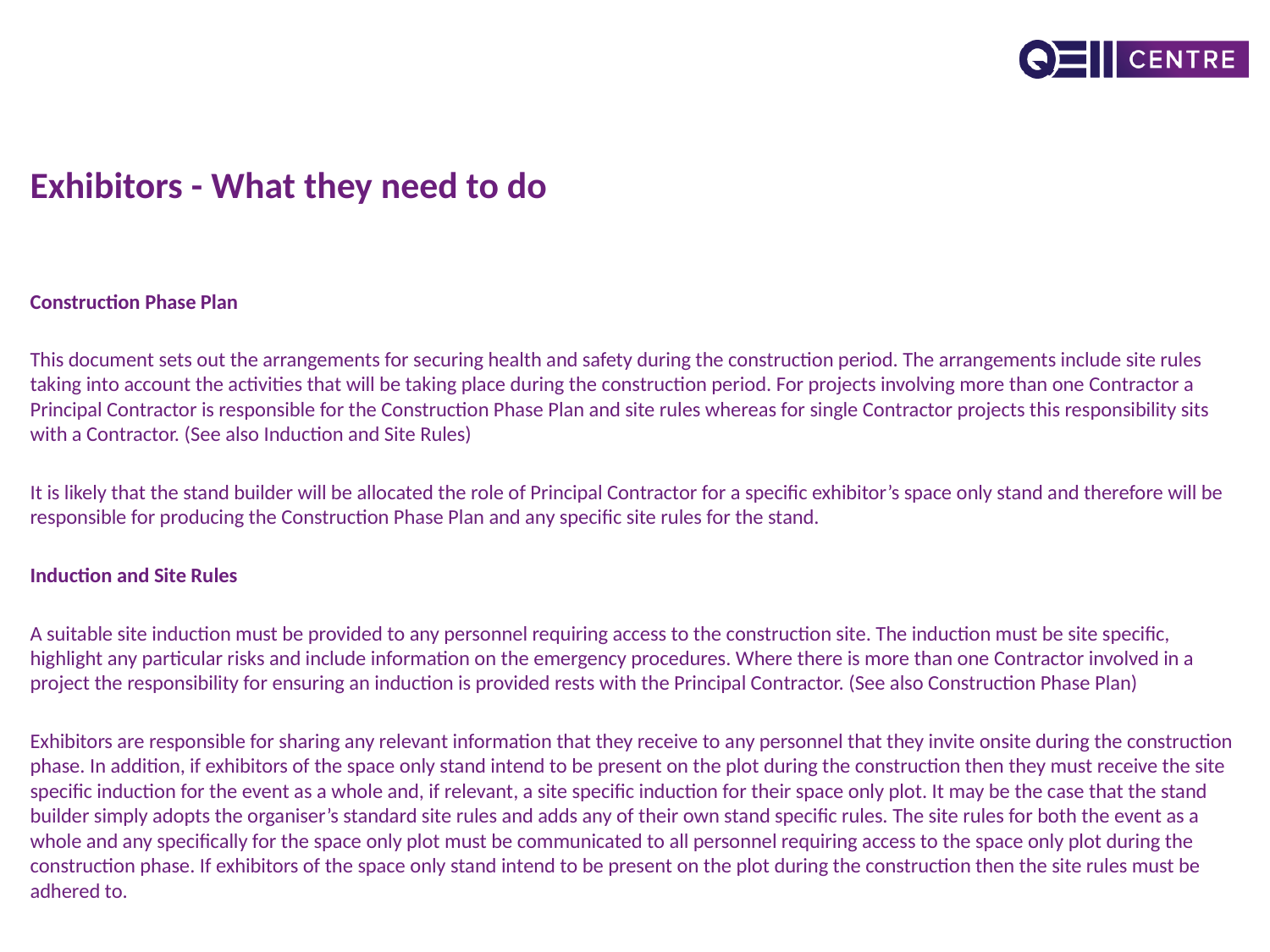

# Exhibitors - What they need to do
Construction Phase Plan

This document sets out the arrangements for securing health and safety during the construction period. The arrangements include site rules taking into account the activities that will be taking place during the construction period. For projects involving more than one Contractor a Principal Contractor is responsible for the Construction Phase Plan and site rules whereas for single Contractor projects this responsibility sits with a Contractor. (See also Induction and Site Rules)

It is likely that the stand builder will be allocated the role of Principal Contractor for a specific exhibitor’s space only stand and therefore will be responsible for producing the Construction Phase Plan and any specific site rules for the stand.

Induction and Site Rules

A suitable site induction must be provided to any personnel requiring access to the construction site. The induction must be site specific, highlight any particular risks and include information on the emergency procedures. Where there is more than one Contractor involved in a project the responsibility for ensuring an induction is provided rests with the Principal Contractor. (See also Construction Phase Plan)

Exhibitors are responsible for sharing any relevant information that they receive to any personnel that they invite onsite during the construction phase. In addition, if exhibitors of the space only stand intend to be present on the plot during the construction then they must receive the site specific induction for the event as a whole and, if relevant, a site specific induction for their space only plot. It may be the case that the stand builder simply adopts the organiser’s standard site rules and adds any of their own stand specific rules. The site rules for both the event as a whole and any specifically for the space only plot must be communicated to all personnel requiring access to the space only plot during the construction phase. If exhibitors of the space only stand intend to be present on the plot during the construction then the site rules must be adhered to.